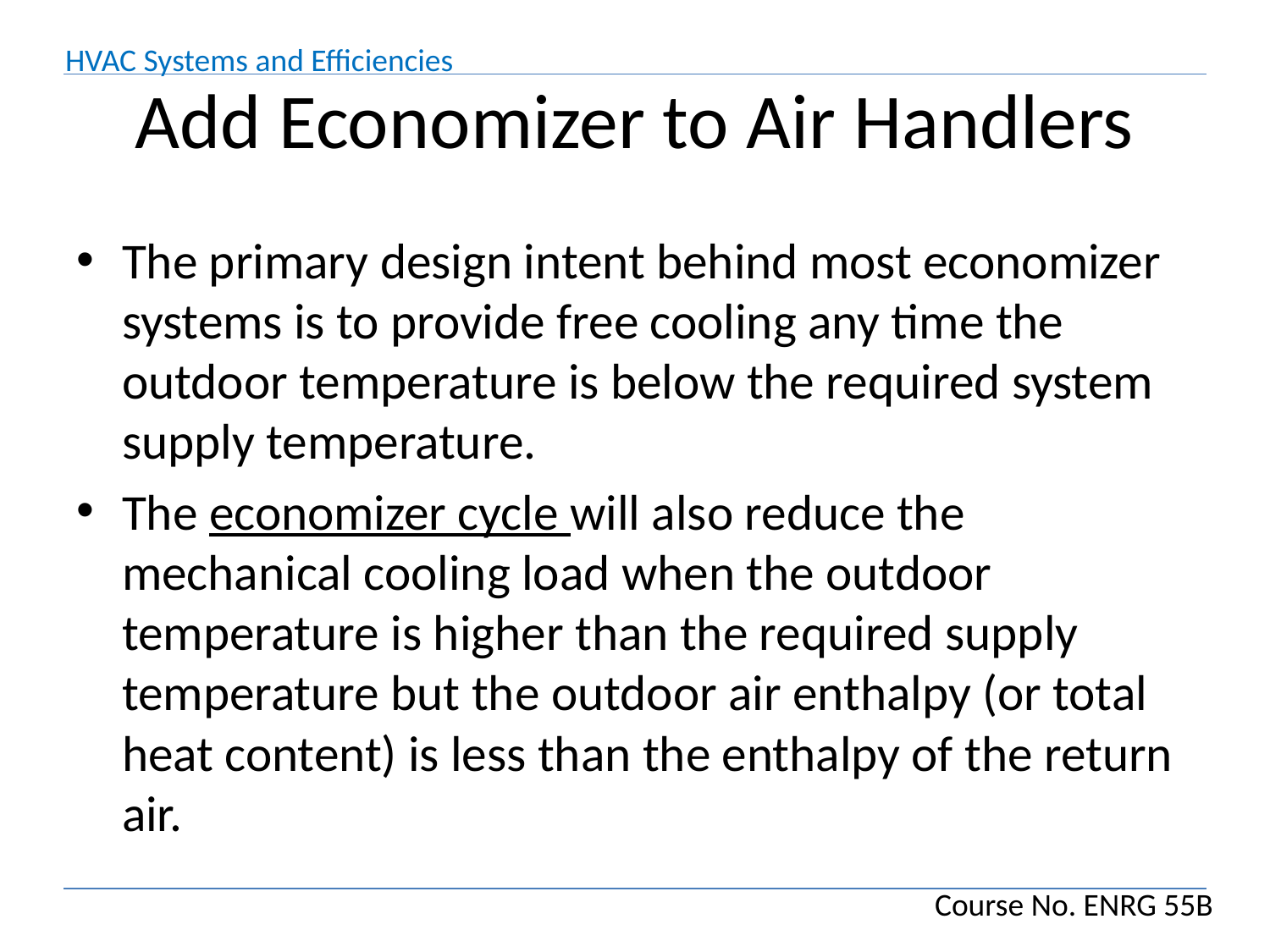

# Add Economizer to Air Handlers
The primary design intent behind most economizer systems is to provide free cooling any time the outdoor temperature is below the required system supply temperature.
The economizer cycle will also reduce the mechanical cooling load when the outdoor temperature is higher than the required supply temperature but the outdoor air enthalpy (or total heat content) is less than the enthalpy of the return air.